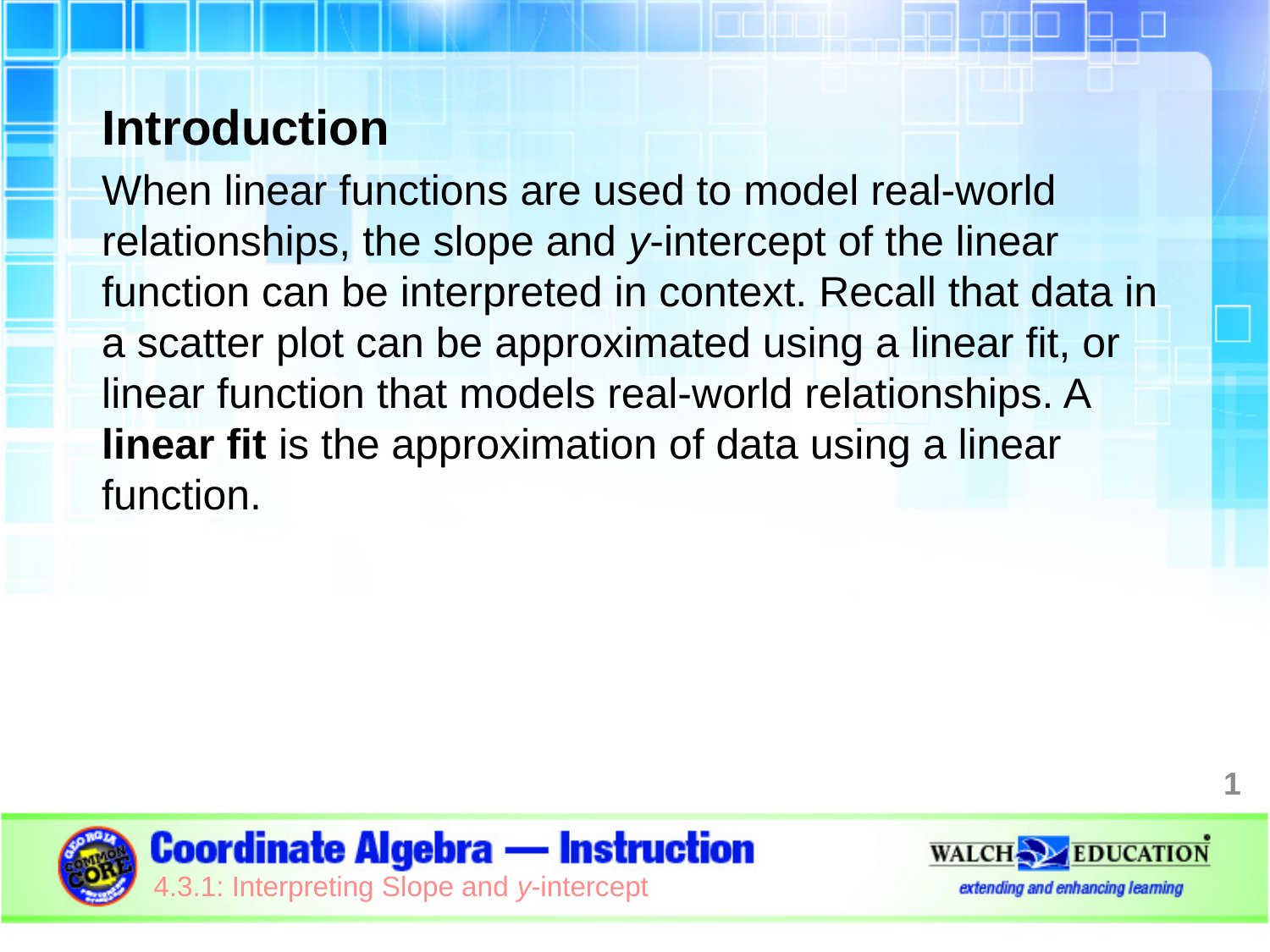

Introduction
When linear functions are used to model real-world relationships, the slope and y-intercept of the linear function can be interpreted in context. Recall that data in a scatter plot can be approximated using a linear fit, or linear function that models real-world relationships. A linear fit is the approximation of data using a linear function.
1
4.3.1: Interpreting Slope and y-intercept